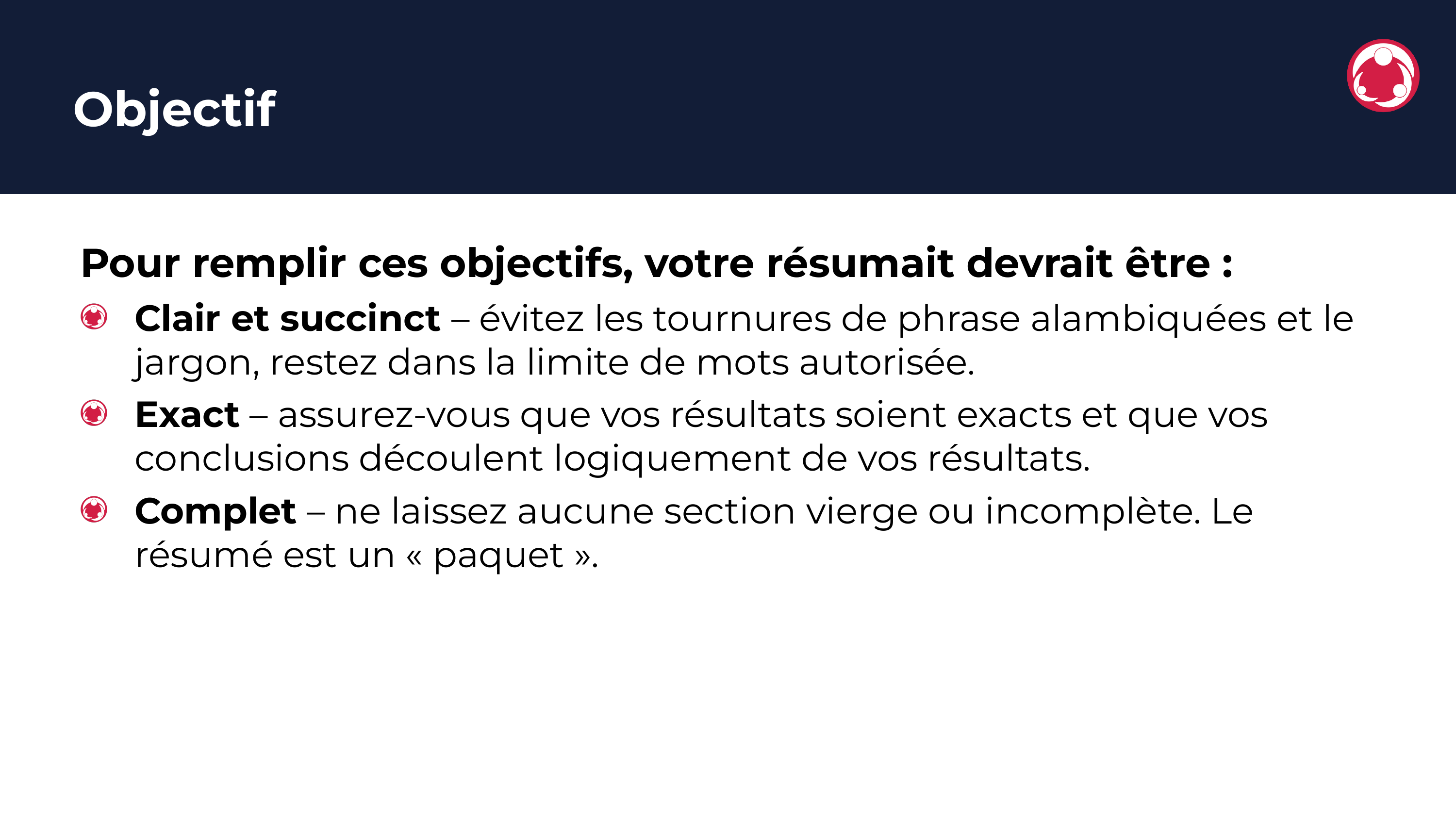

Objectif
Pour remplir ces objectifs, votre résumait devrait être :
Clair et succinct – évitez les tournures de phrase alambiquées et le jargon, restez dans la limite de mots autorisée.
Exact – assurez-vous que vos résultats soient exacts et que vos conclusions découlent logiquement de vos résultats.
Complet – ne laissez aucune section vierge ou incomplète. Le résumé est un « paquet ».